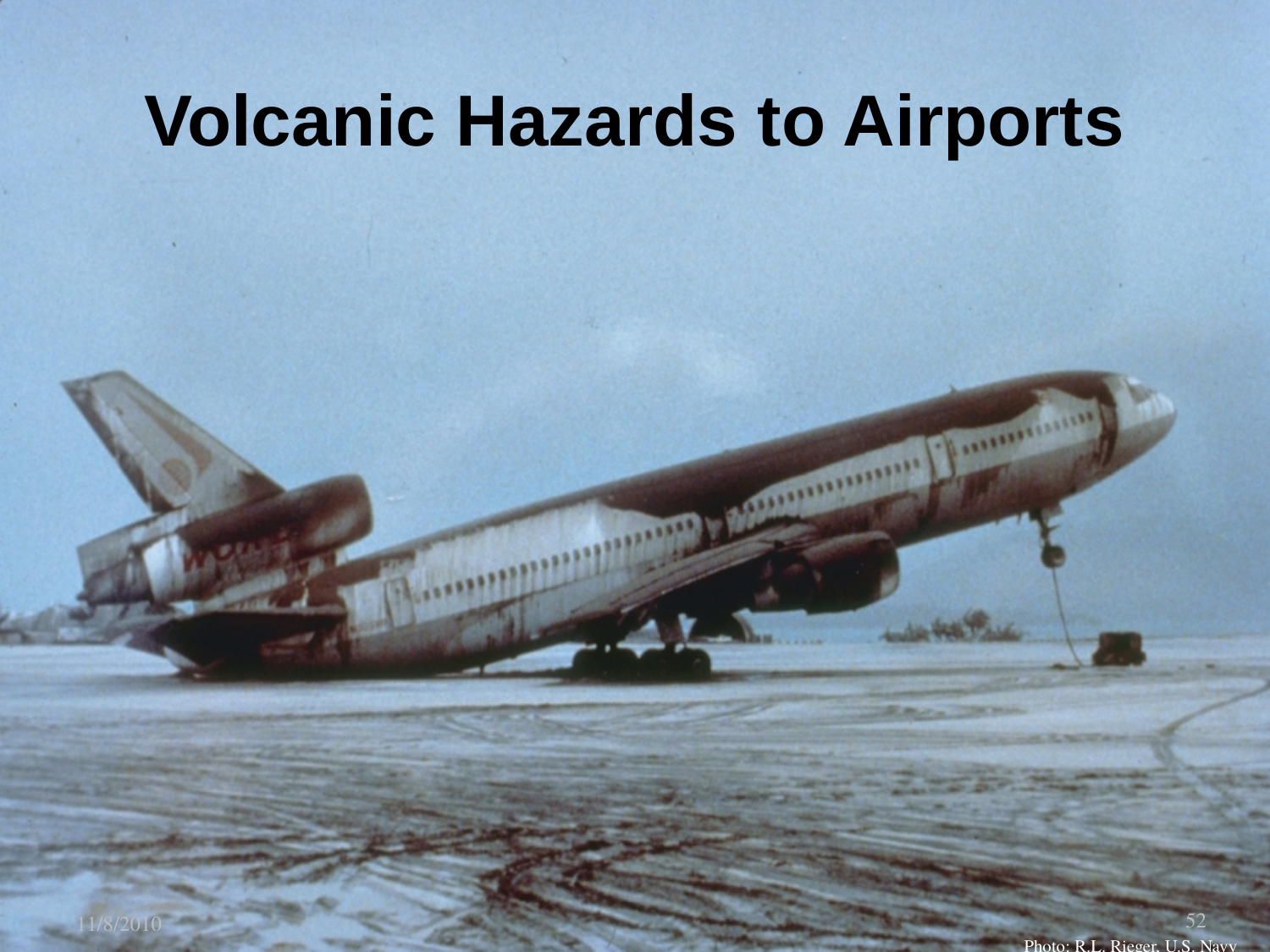

# Volcanic Hazards to Airports
11/8/2010
52
Photo: R.L. Rieger, U.S. Navy